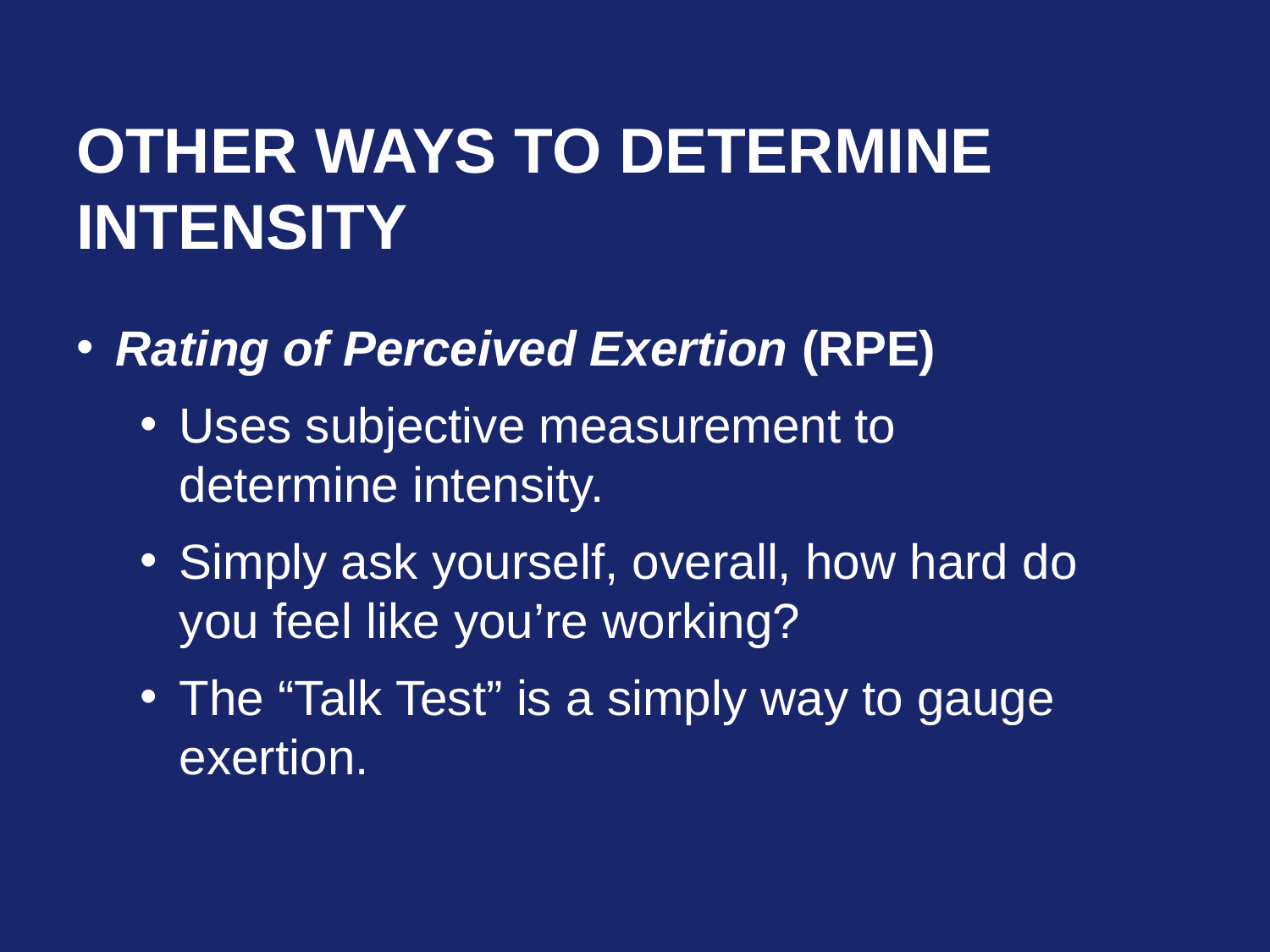

# Other Ways to Determine Intensity
Rating of Perceived Exertion (RPE)
Uses subjective measurement to determine intensity.
Simply ask yourself, overall, how hard do you feel like you’re working?
The “Talk Test” is a simply way to gauge exertion.